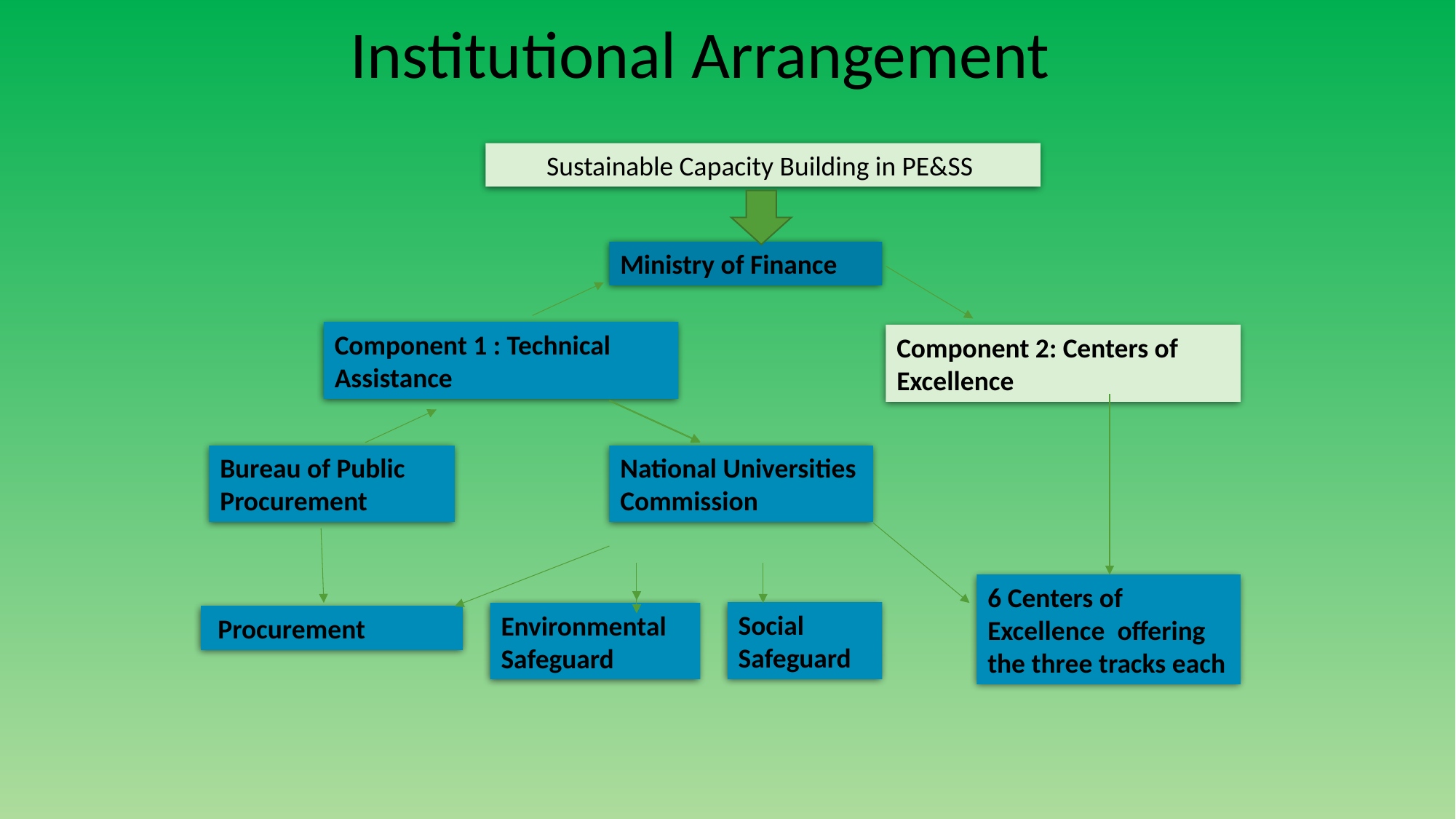

Institutional Arrangement
Sustainable Capacity Building in PE&SS

Ministry of Finance
Component 1 : Technical Assistance
Component 2: Centers of Excellence
Bureau of Public Procurement
National Universities Commission
6 Centers of Excellence  offering the three tracks each
Social Safeguard
Environmental Safeguard
 Procurement